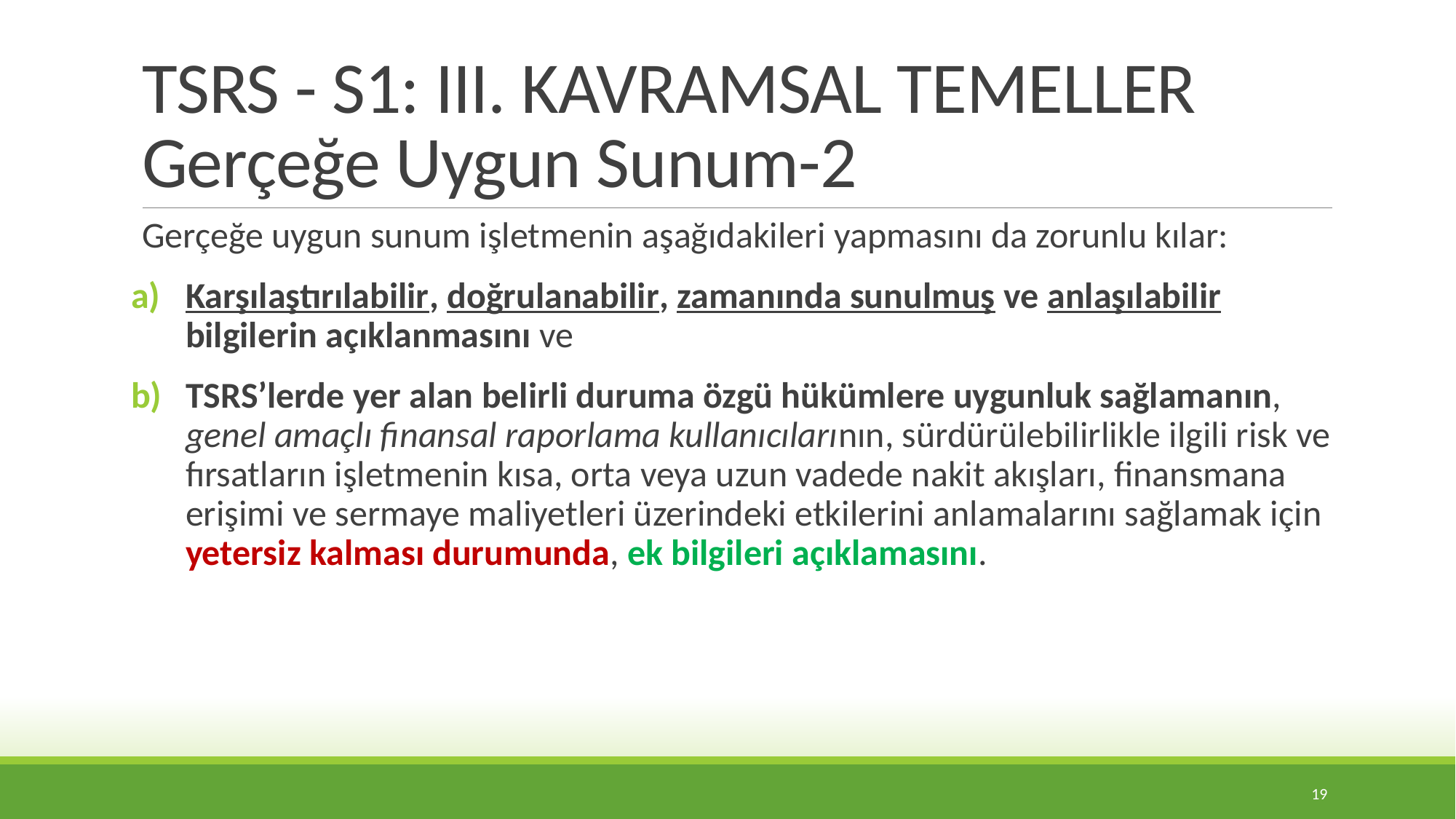

# TSRS - S1: III. KAVRAMSAL TEMELLER Gerçeğe Uygun Sunum-2
Gerçeğe uygun sunum işletmenin aşağıdakileri yapmasını da zorunlu kılar:
Karşılaştırılabilir, doğrulanabilir, zamanında sunulmuş ve anlaşılabilir bilgilerin açıklanmasını ve
TSRS’lerde yer alan belirli duruma özgü hükümlere uygunluk sağlamanın, genel amaçlı finansal raporlama kullanıcılarının, sürdürülebilirlikle ilgili risk ve fırsatların işletmenin kısa, orta veya uzun vadede nakit akışları, finansmana erişimi ve sermaye maliyetleri üzerindeki etkilerini anlamalarını sağlamak için yetersiz kalması durumunda, ek bilgileri açıklamasını.

19